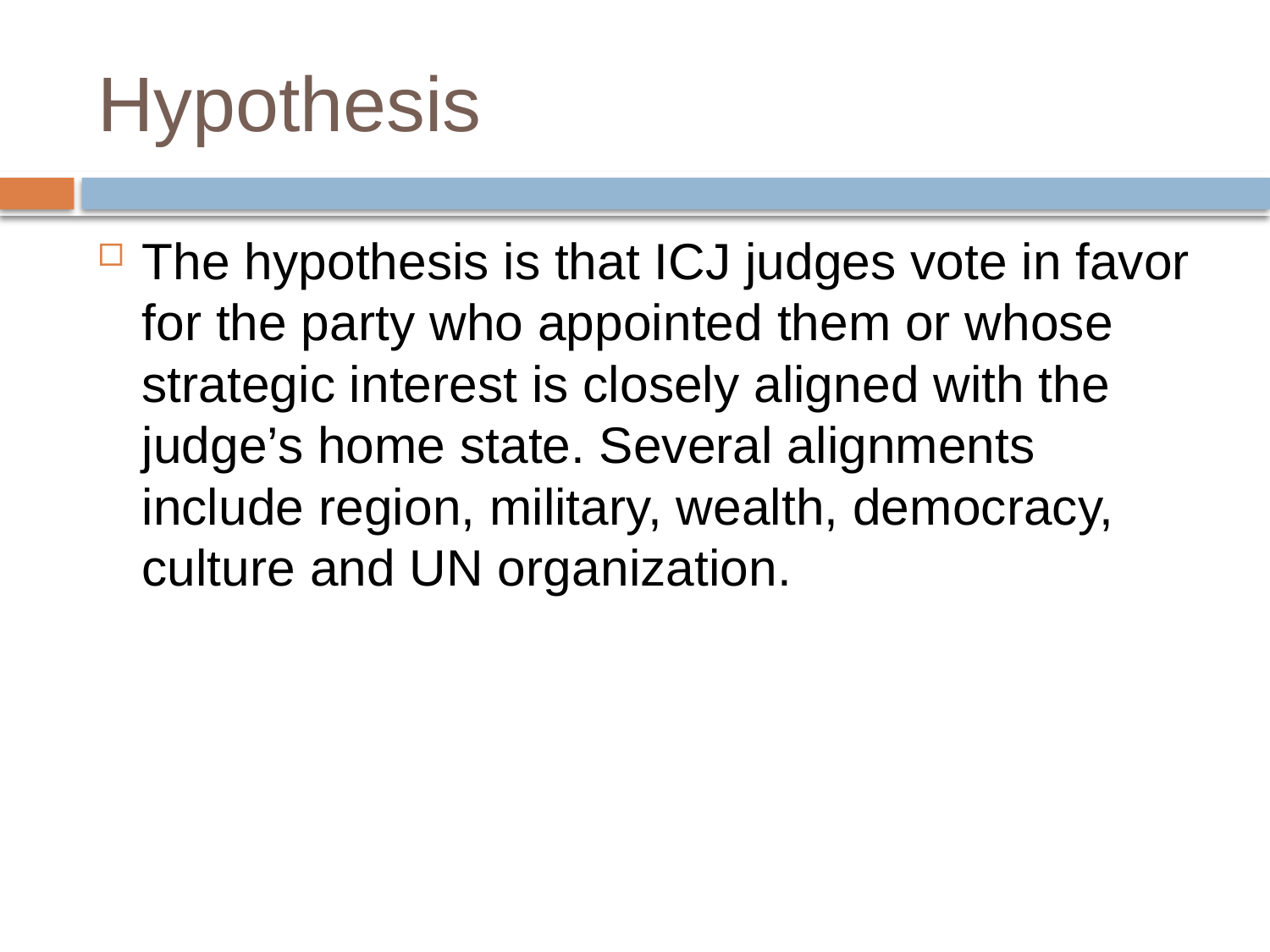

# Hypothesis
The hypothesis is that ICJ judges vote in favor for the party who appointed them or whose strategic interest is closely aligned with the judge’s home state. Several alignments include region, military, wealth, democracy, culture and UN organization.